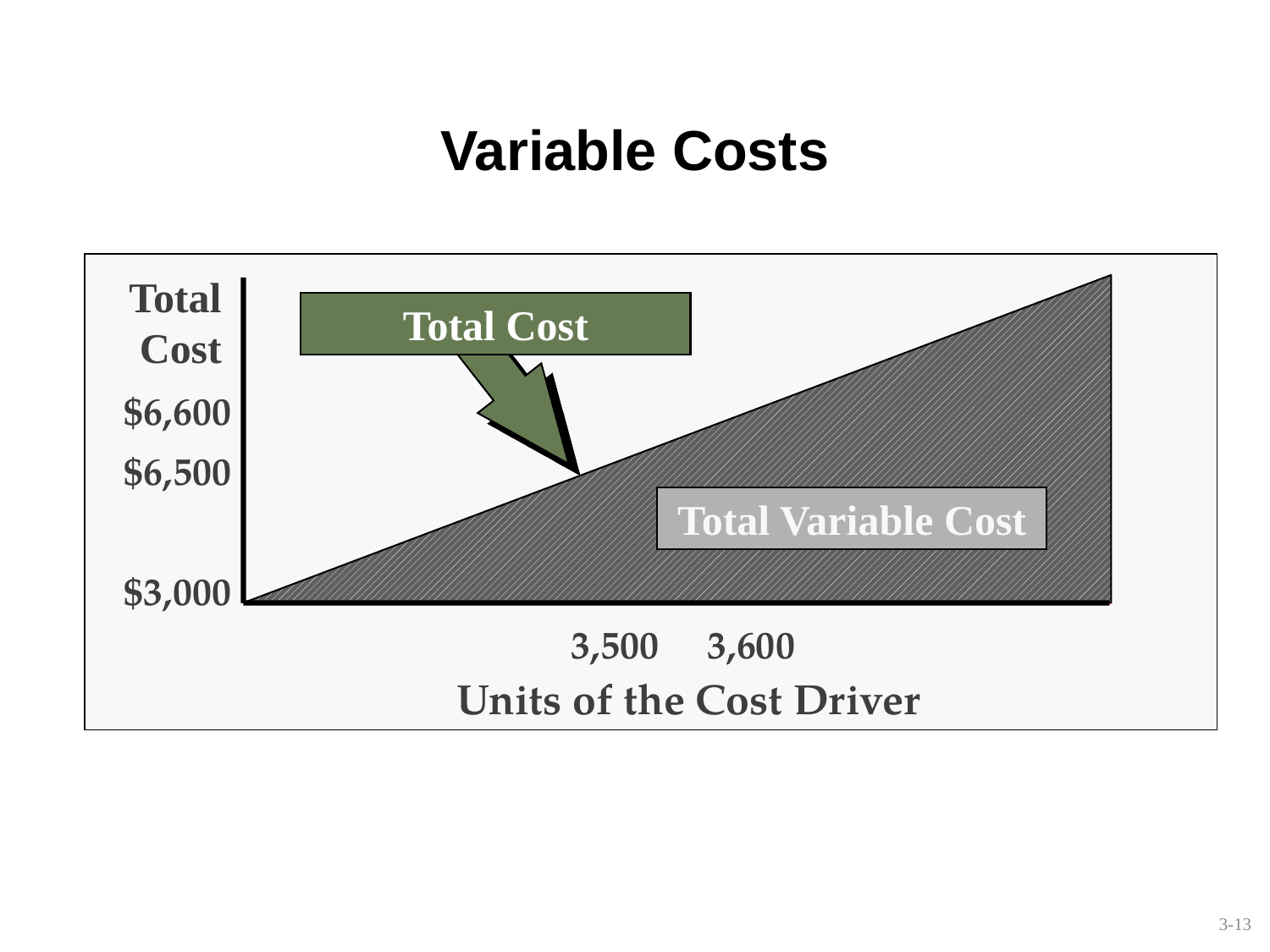

# Variable Costs

	$6,600
	$6,500

	$3,000

   Total
    Cost

Total Cost

Total Variable Cost

3,500     3,600
Units of the Cost Driver
3-13